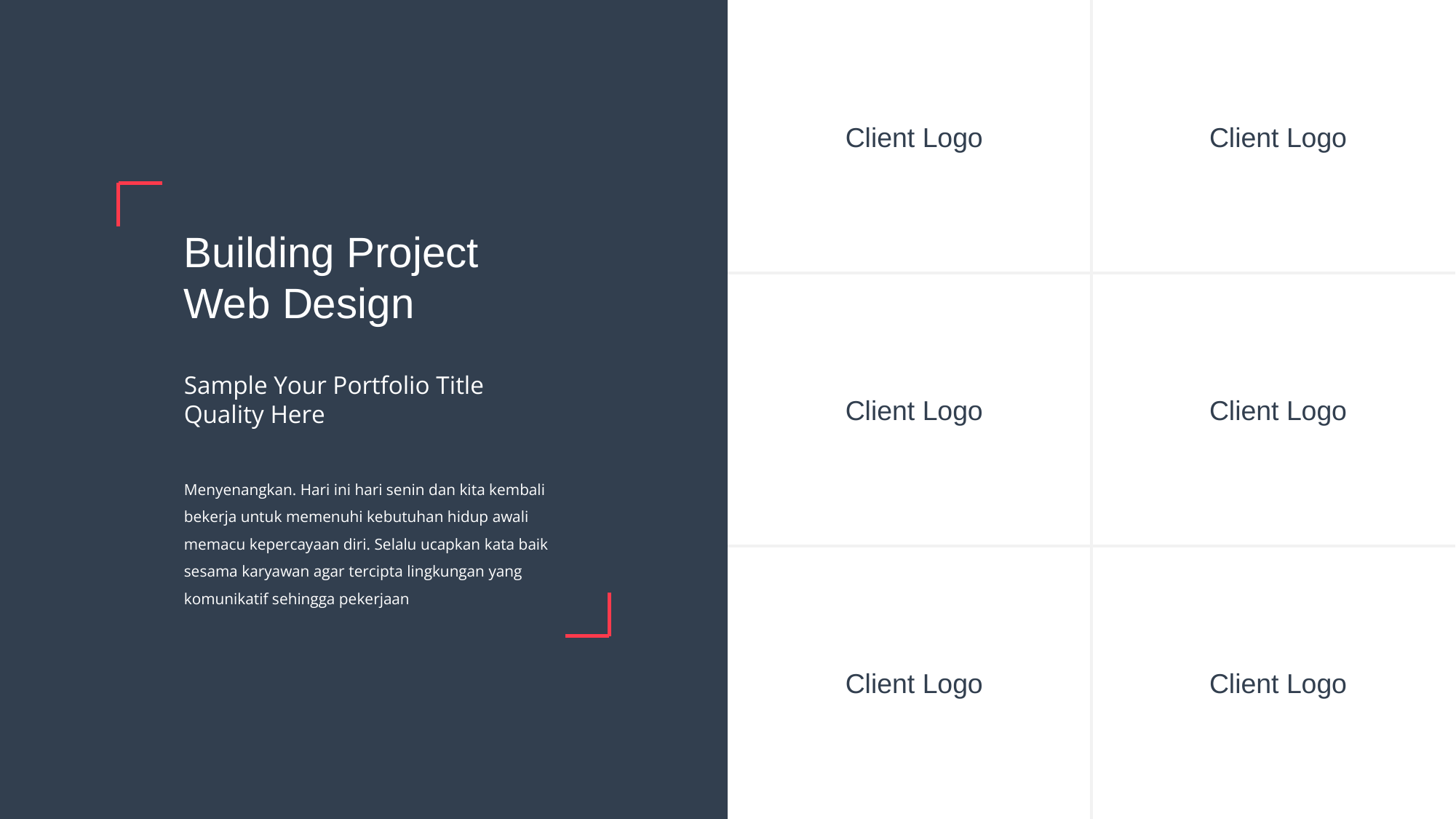

Client Logo
Client Logo
Building Project
Web Design
Sample Your Portfolio Title Quality Here
Menyenangkan. Hari ini hari senin dan kita kembali bekerja untuk memenuhi kebutuhan hidup awali memacu kepercayaan diri. Selalu ucapkan kata baik sesama karyawan agar tercipta lingkungan yang komunikatif sehingga pekerjaan
Client Logo
Client Logo
Client Logo
Client Logo